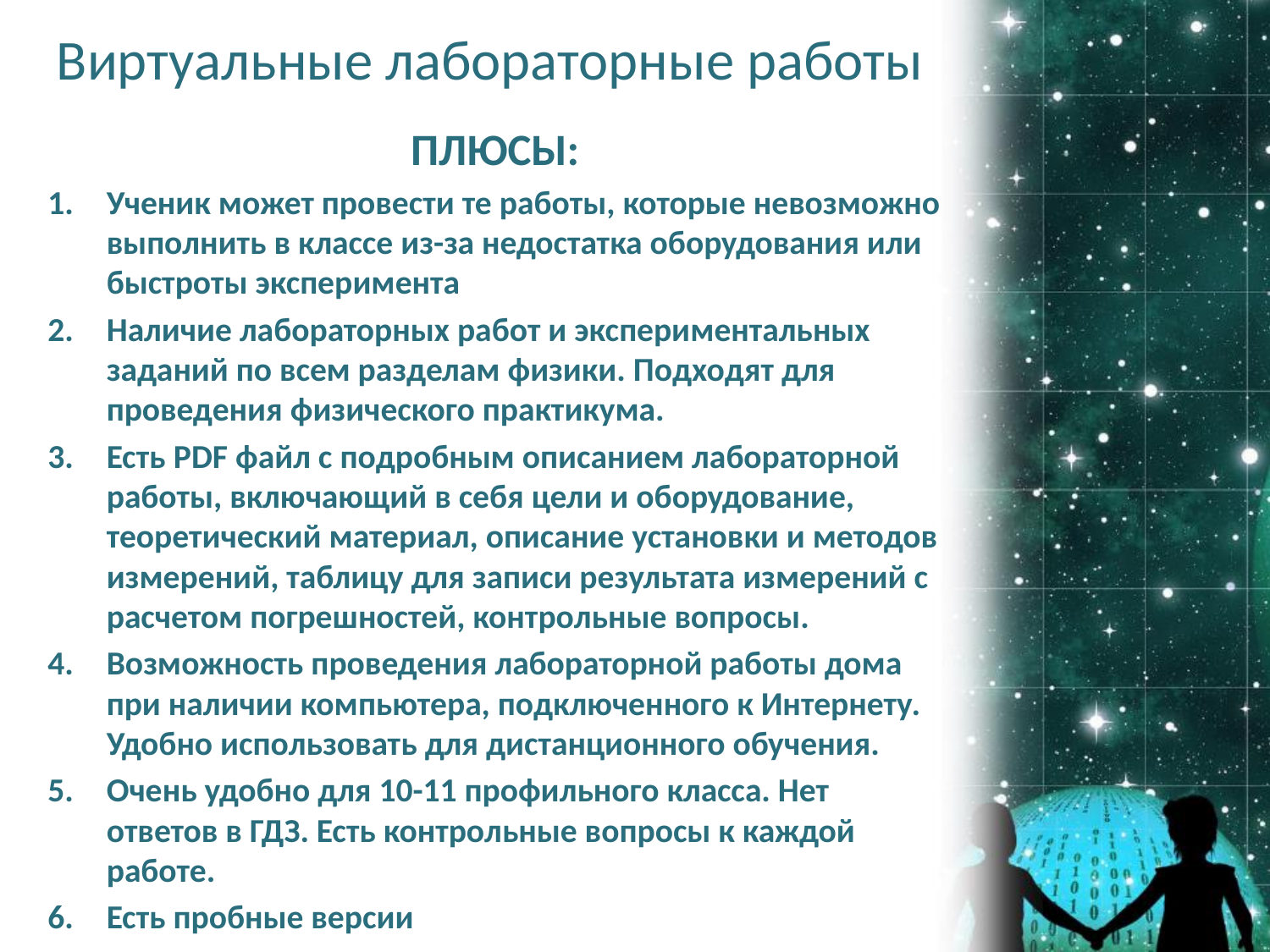

# Виртуальные лабораторные работы
ПЛЮСЫ:
Ученик может провести те работы, которые невозможно выполнить в классе из-за недостатка оборудования или быстроты эксперимента
Наличие лабораторных работ и экспериментальных заданий по всем разделам физики. Подходят для проведения физического практикума.
Есть PDF файл с подробным описанием лабораторной работы, включающий в себя цели и оборудование, теоретический материал, описание установки и методов измерений, таблицу для записи результата измерений с расчетом погрешностей, контрольные вопросы.
Возможность проведения лабораторной работы дома при наличии компьютера, подключенного к Интернету. Удобно использовать для дистанционного обучения.
Очень удобно для 10-11 профильного класса. Нет ответов в ГДЗ. Есть контрольные вопросы к каждой работе.
Есть пробные версии